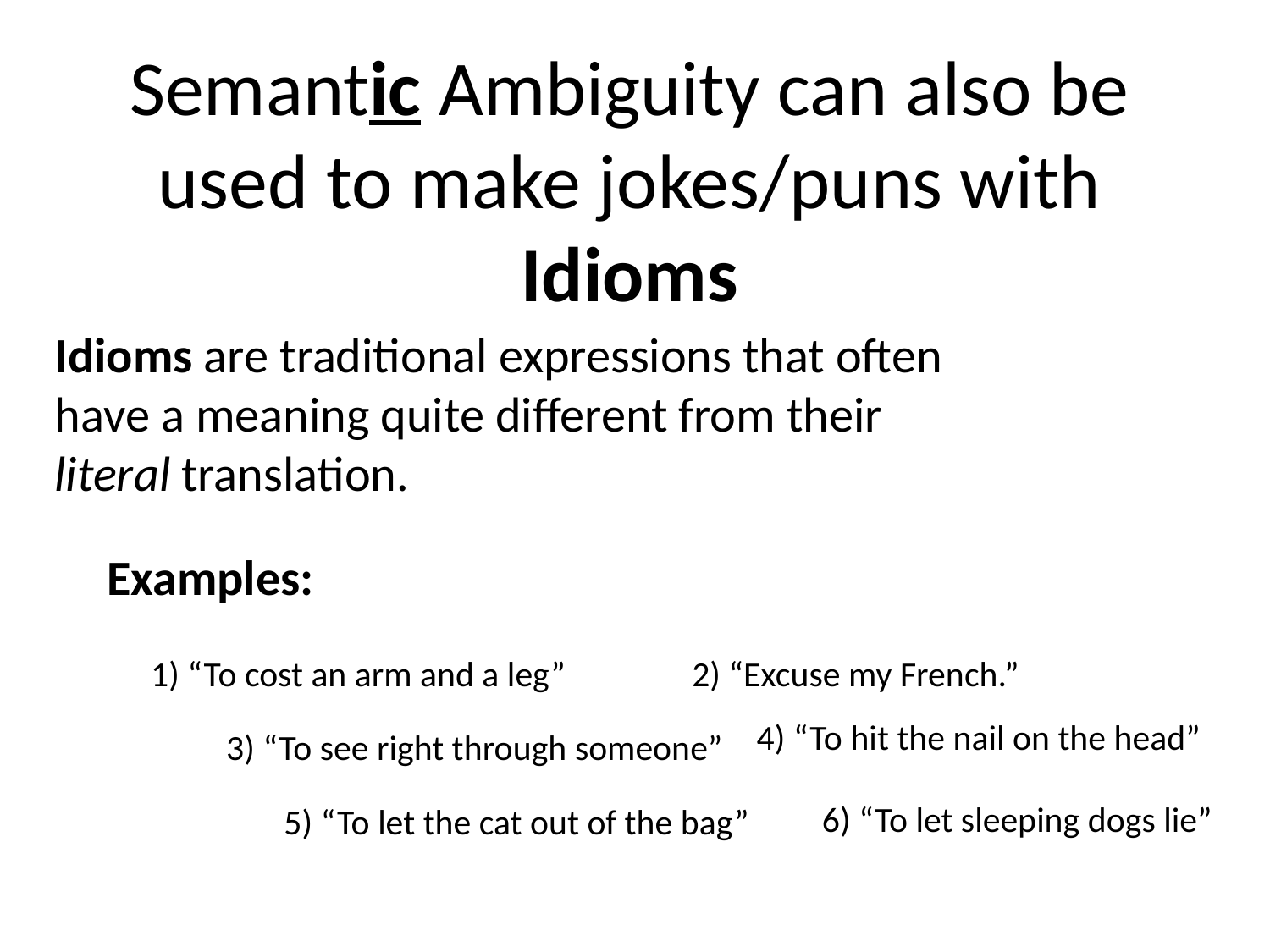

Semantic Ambiguity can also be used to make jokes/puns with Idioms

Idioms are traditional expressions that often have a meaning quite different from their literal translation.
Examples:
1) “To cost an arm and a leg”
2) “Excuse my French.”
4) “To hit the nail on the head”
3) “To see right through someone”
6) “To let sleeping dogs lie”
5) “To let the cat out of the bag”